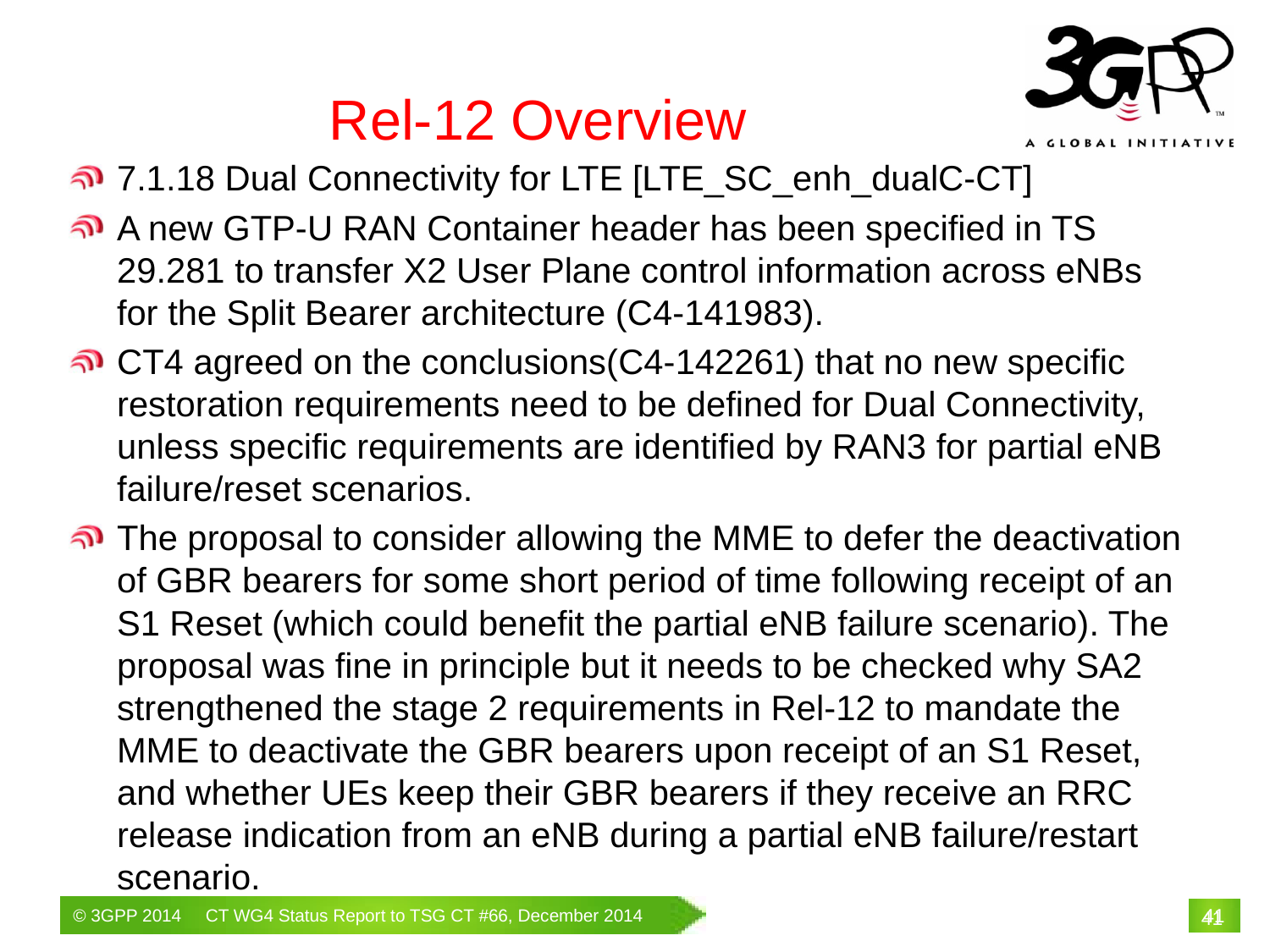

# Rel-12 Overview
7.1.18 Dual Connectivity for LTE [LTE_SC_enh_dualC-CT]
A new GTP-U RAN Container header has been specified in TS 29.281 to transfer X2 User Plane control information across eNBs for the Split Bearer architecture (C4-141983).
CT4 agreed on the conclusions(C4-142261) that no new specific restoration requirements need to be defined for Dual Connectivity, unless specific requirements are identified by RAN3 for partial eNB failure/reset scenarios.
The proposal to consider allowing the MME to defer the deactivation of GBR bearers for some short period of time following receipt of an S1 Reset (which could benefit the partial eNB failure scenario). The proposal was fine in principle but it needs to be checked why SA2 strengthened the stage 2 requirements in Rel-12 to mandate the MME to deactivate the GBR bearers upon receipt of an S1 Reset, and whether UEs keep their GBR bearers if they receive an RRC release indication from an eNB during a partial eNB failure/restart scenario.

41